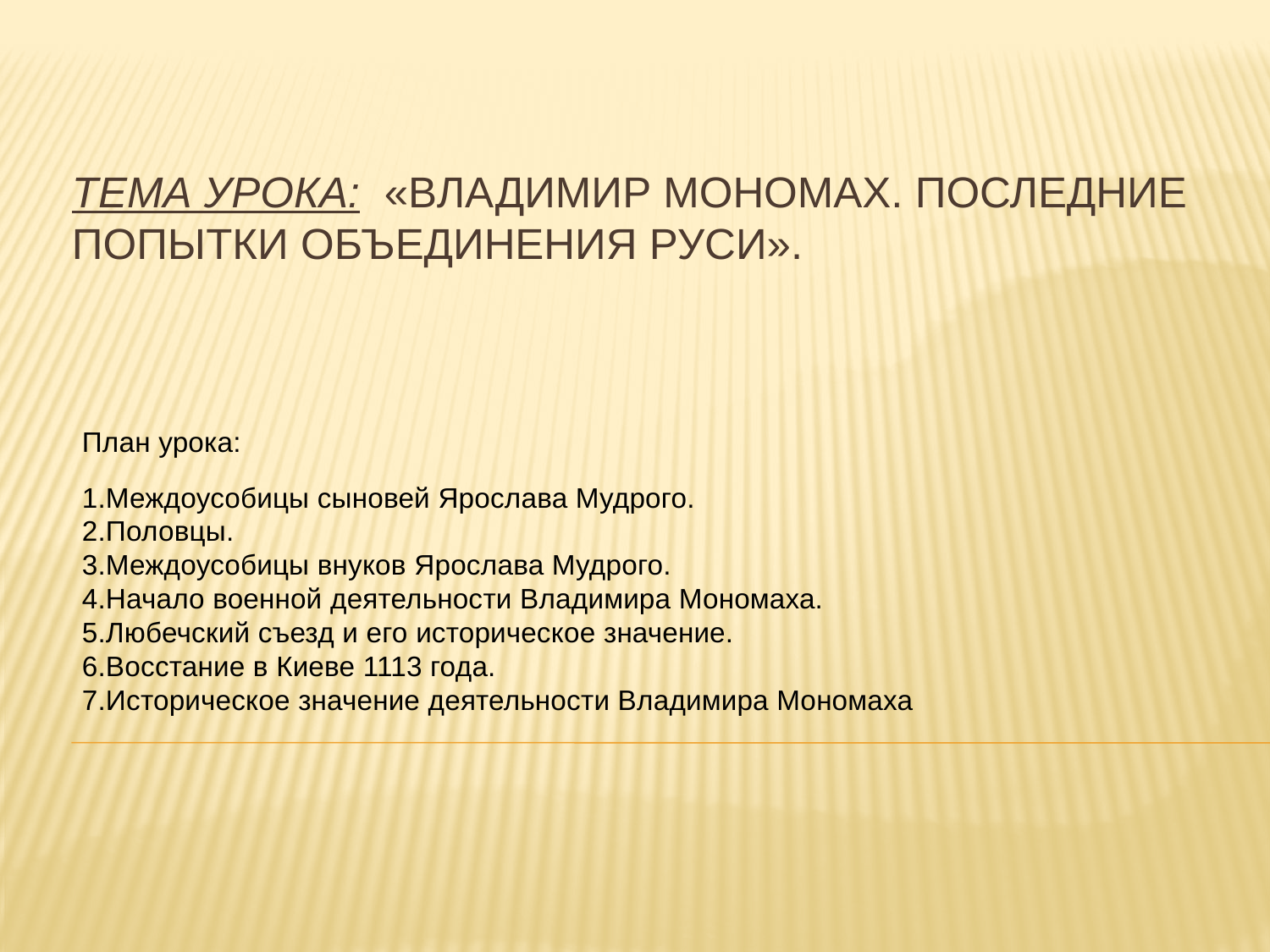

# Тема урока:  «Владимир Мономах. Последние попытки объединения Руси».
План урока:

1.Междоусобицы сыновей Ярослава Мудрого.
2.Половцы.
3.Междоусобицы внуков Ярослава Мудрого.
4.Начало военной деятельности Владимира Мономаха.
5.Любечский съезд и его историческое значение.
6.Восстание в Киеве 1113 года.
7.Историческое значение деятельности Владимира Мономаха